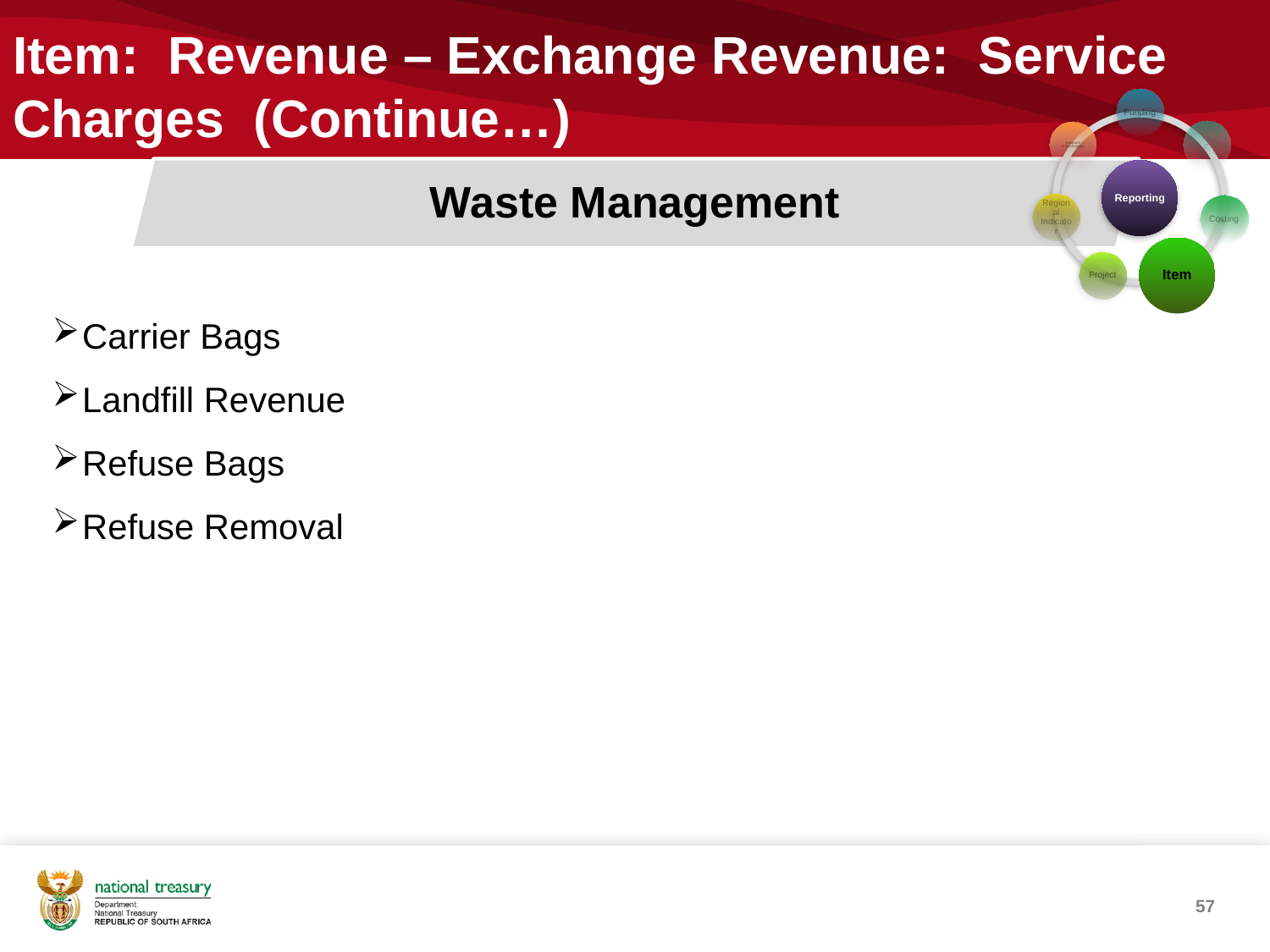

# Item:  Revenue – Exchange Revenue:  Service Charges  (Continue…)
Reporting
Funding
Function
Costing
Item
Project
Regional Indicator
Standard Classification

Waste Management
Carrier Bags
Landfill Revenue
Refuse Bags
Refuse Removal
57